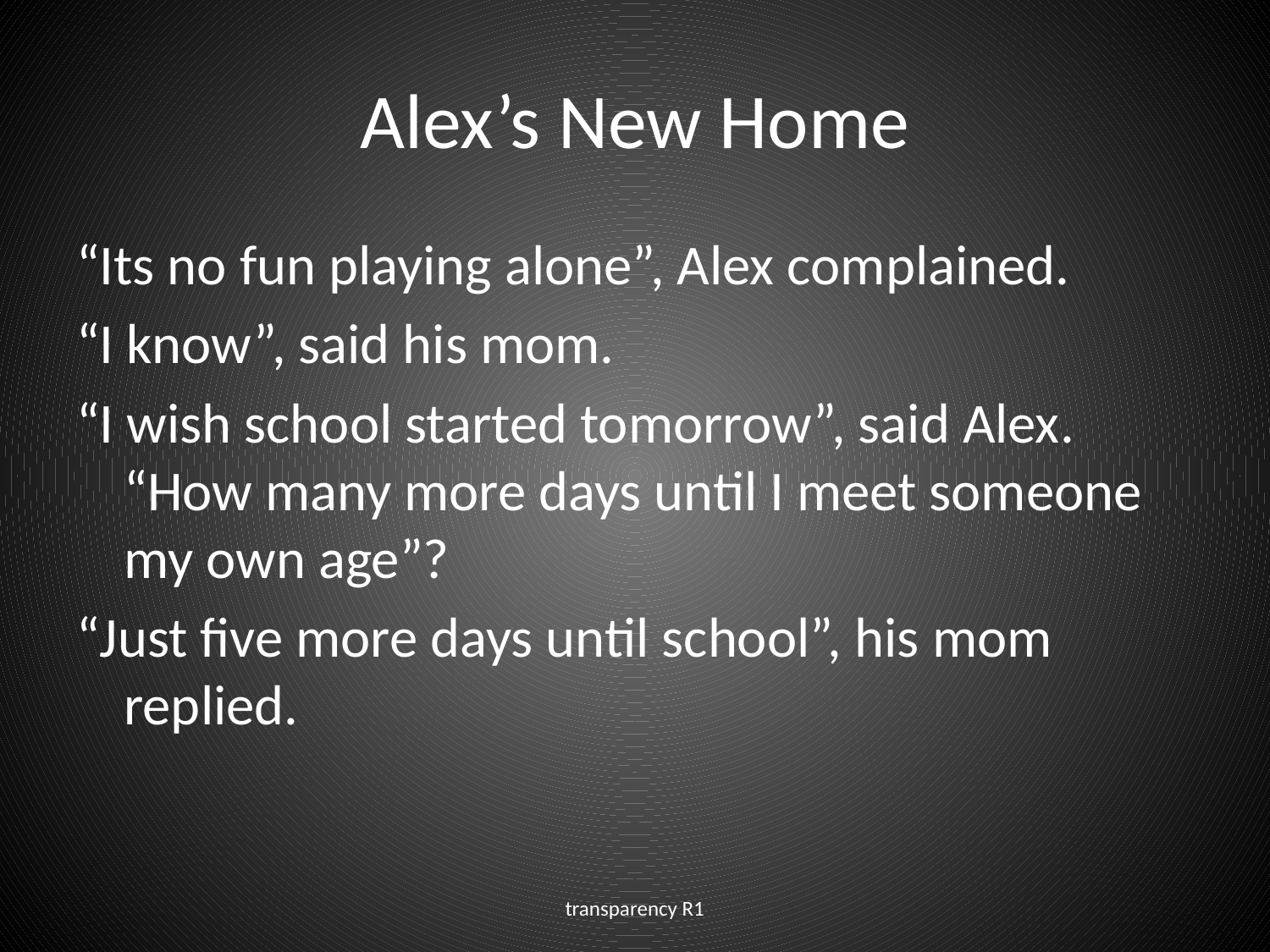

# Alex’s New Home
“Its no fun playing alone”, Alex complained.
“I know”, said his mom.
“I wish school started tomorrow”, said Alex. “How many more days until I meet someone my own age”?
“Just five more days until school”, his mom replied.

transparency R1